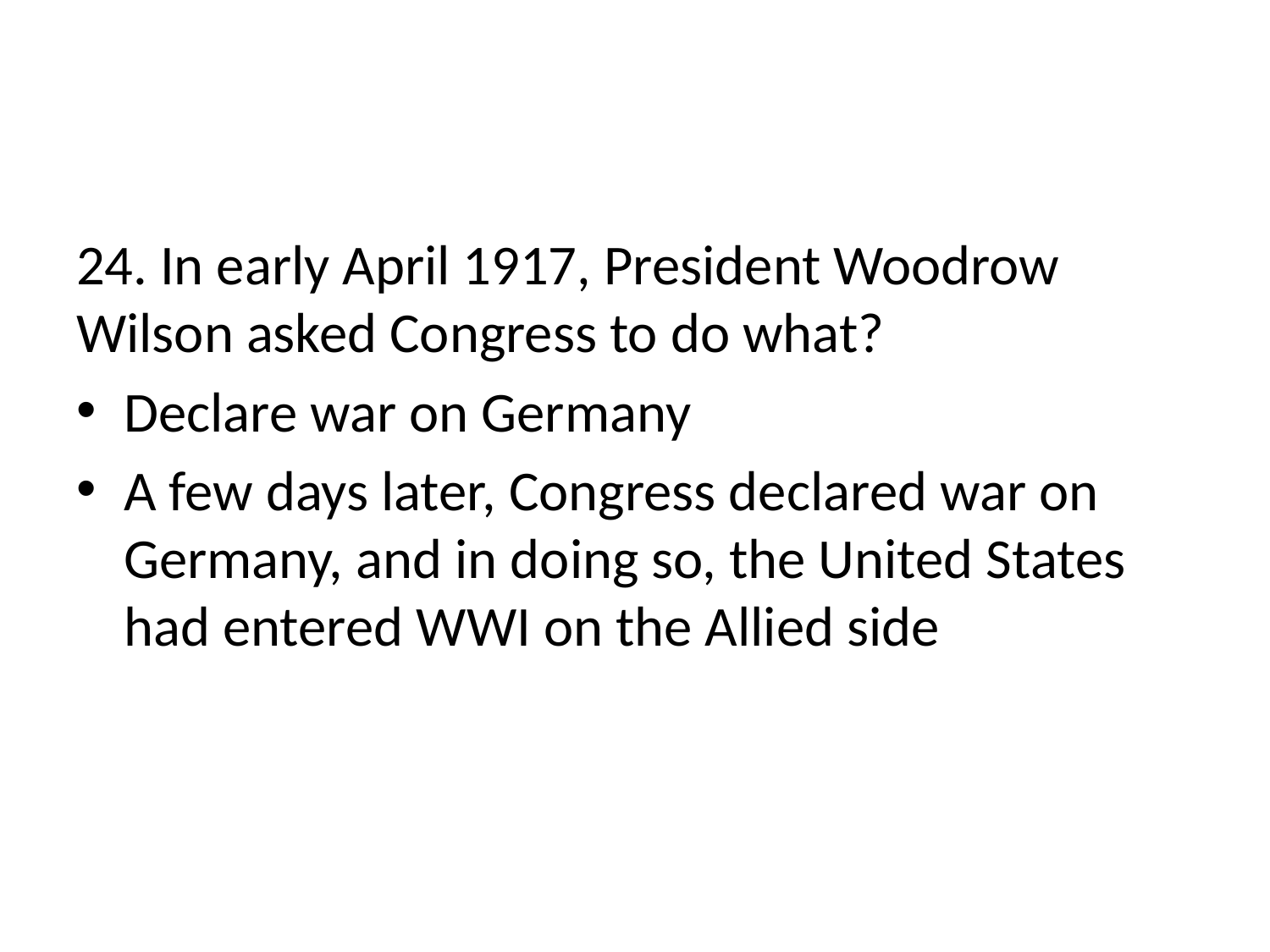

#
24. In early April 1917, President Woodrow Wilson asked Congress to do what?
Declare war on Germany
A few days later, Congress declared war on Germany, and in doing so, the United States had entered WWI on the Allied side